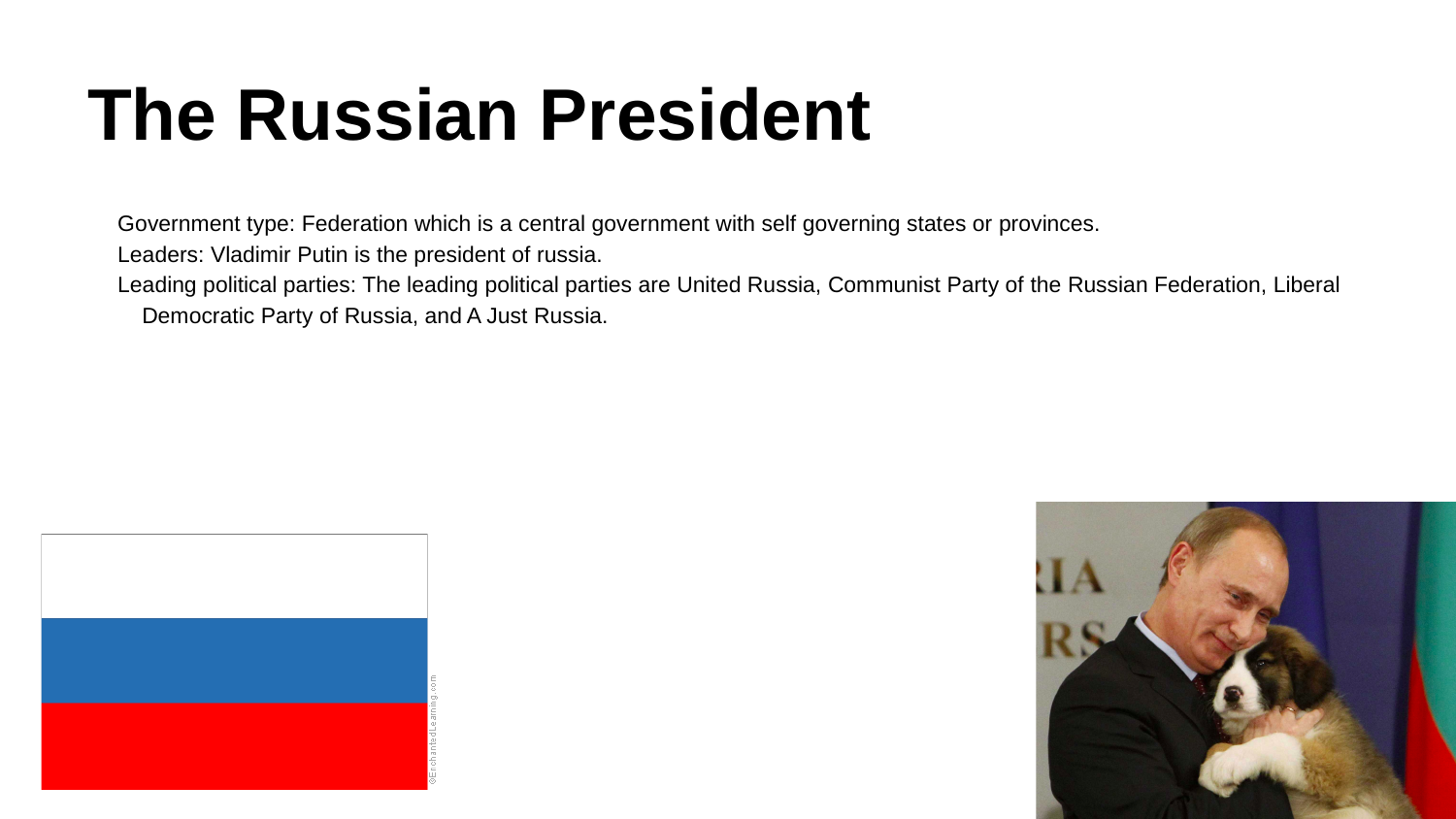

# The Russian President
Government type: Federation which is a central government with self governing states or provinces.
Leaders: Vladimir Putin is the president of russia.
Leading political parties: The leading political parties are United Russia, Communist Party of the Russian Federation, Liberal Democratic Party of Russia, and A Just Russia.